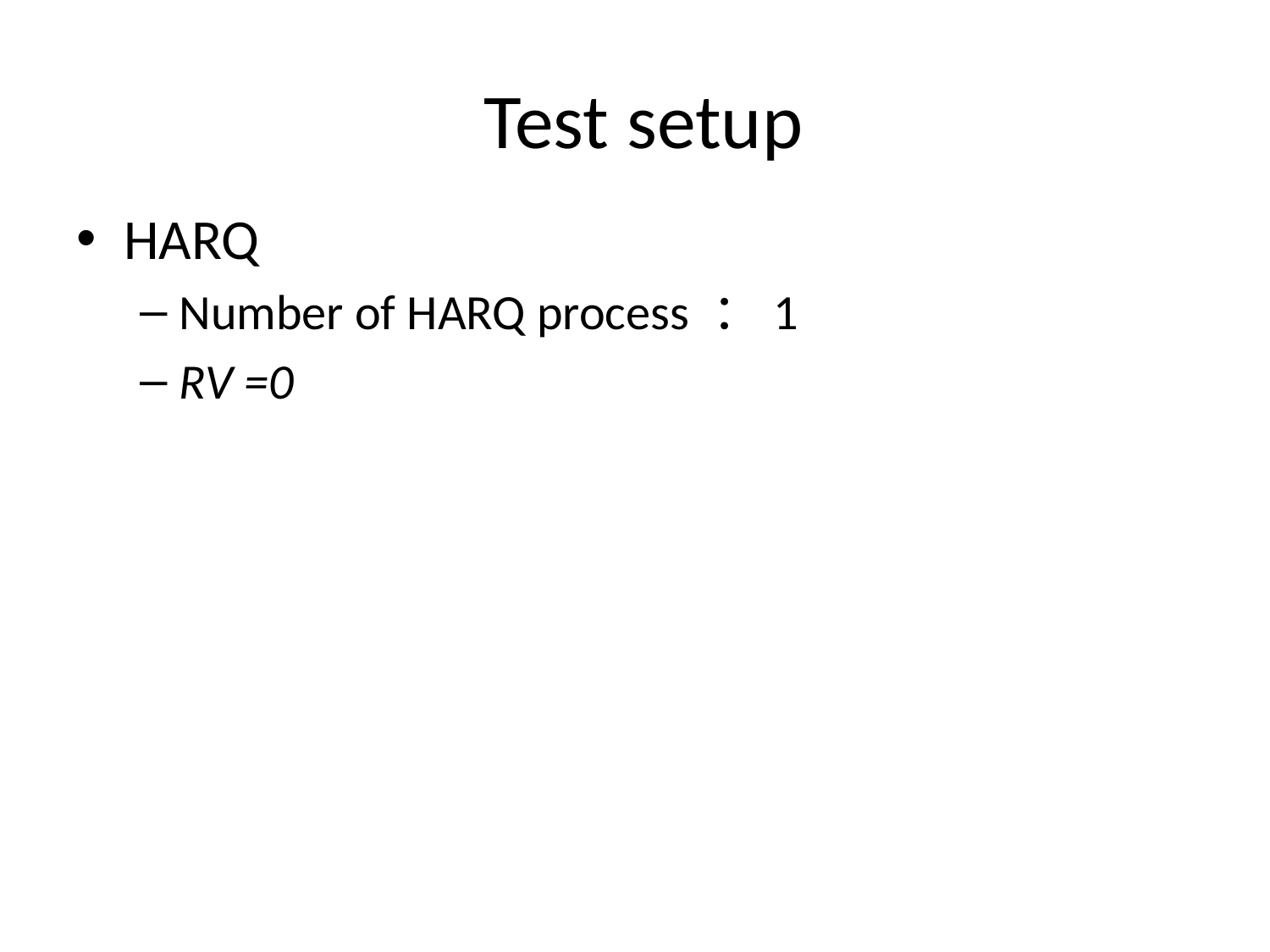

# Test setup
HARQ
Number of HARQ process ：1
RV =0